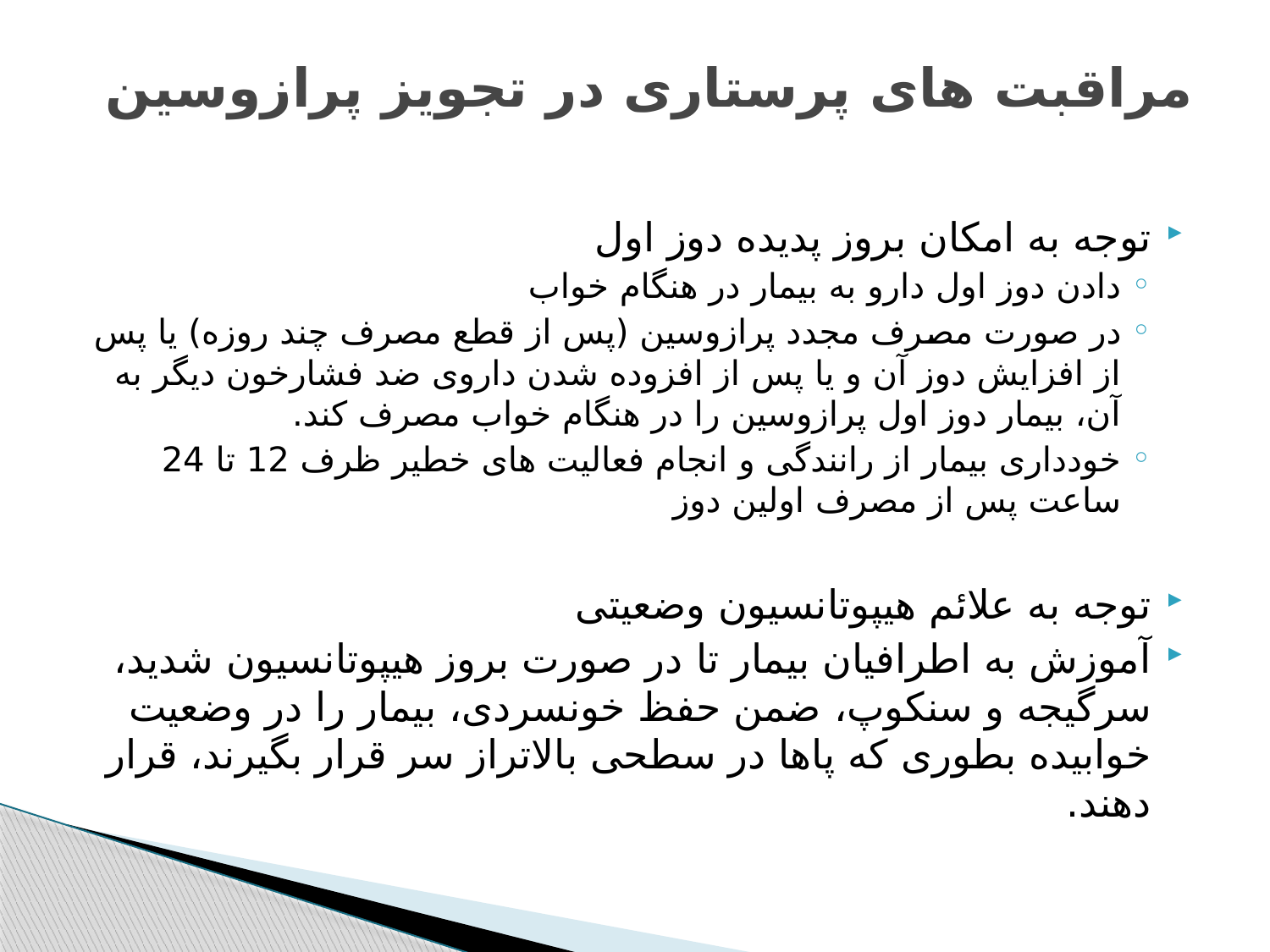

# مراقبت های پرستاری در تجویز پرازوسین
توجه به امکان بروز پدیده دوز اول
دادن دوز اول دارو به بیمار در هنگام خواب
در صورت مصرف مجدد پرازوسین (پس از قطع مصرف چند روزه) یا پس از افزایش دوز آن و یا پس از افزوده شدن داروی ضد فشارخون دیگر به آن، بیمار دوز اول پرازوسین را در هنگام خواب مصرف کند.
خودداری بیمار از رانندگی و انجام فعالیت های خطیر ظرف 12 تا 24 ساعت پس از مصرف اولین دوز

توجه به علائم هیپوتانسیون وضعیتی
آموزش به اطرافیان بیمار تا در صورت بروز هیپوتانسیون شدید، سرگیجه و سنکوپ، ضمن حفظ خونسردی، بیمار را در وضعیت خوابیده بطوری که پاها در سطحی بالاتراز سر قرار بگیرند، قرار دهند.